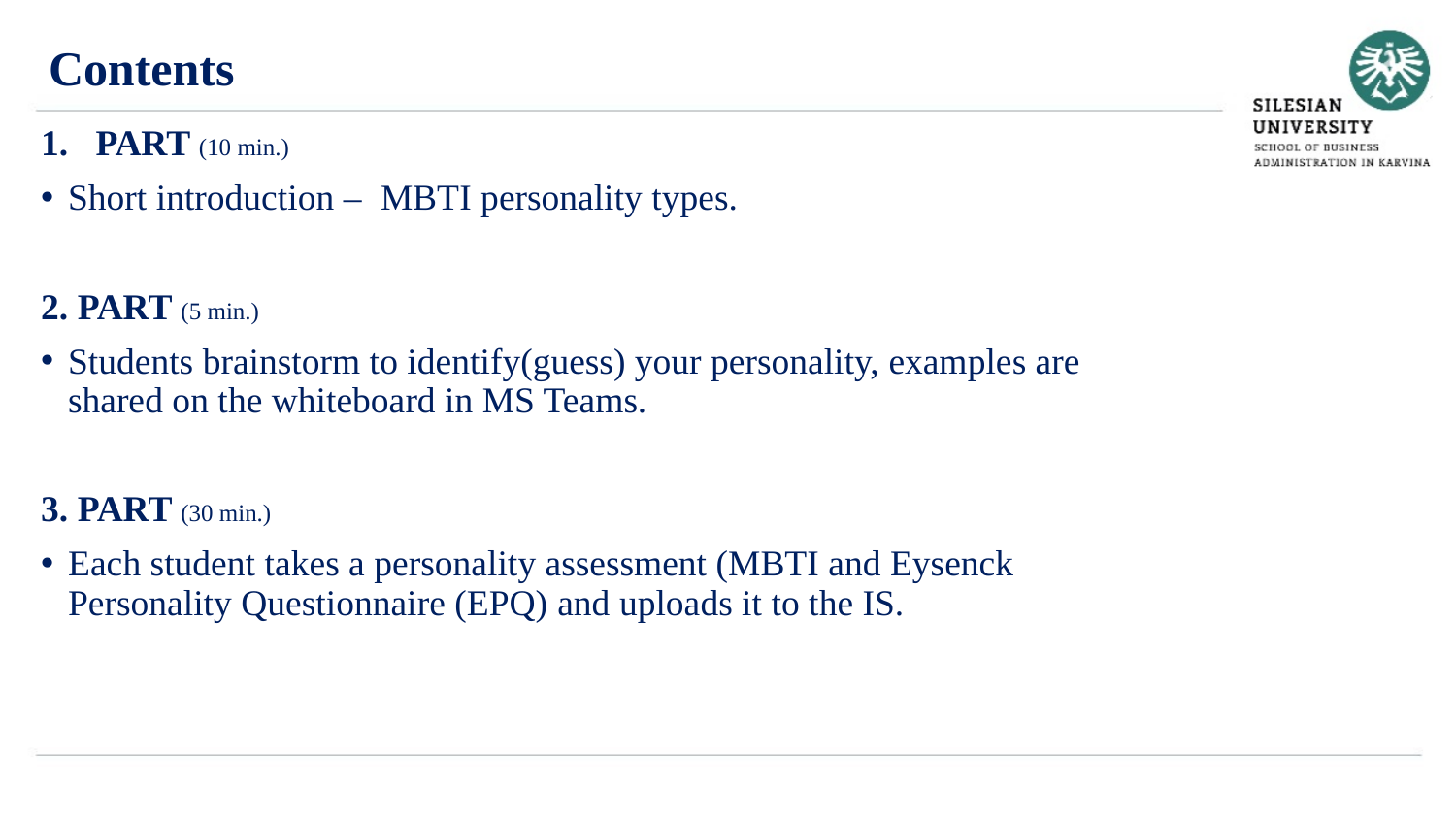

Contents
PART (10 min.)
Short introduction –  MBTI personality types.

2. PART (5 min.)
Students brainstorm to identify(guess) your personality, examples are shared on the whiteboard in MS Teams.

3. PART (30 min.)
Each student takes a personality assessment (MBTI and Eysenck Personality Questionnaire (EPQ) and uploads it to the IS.